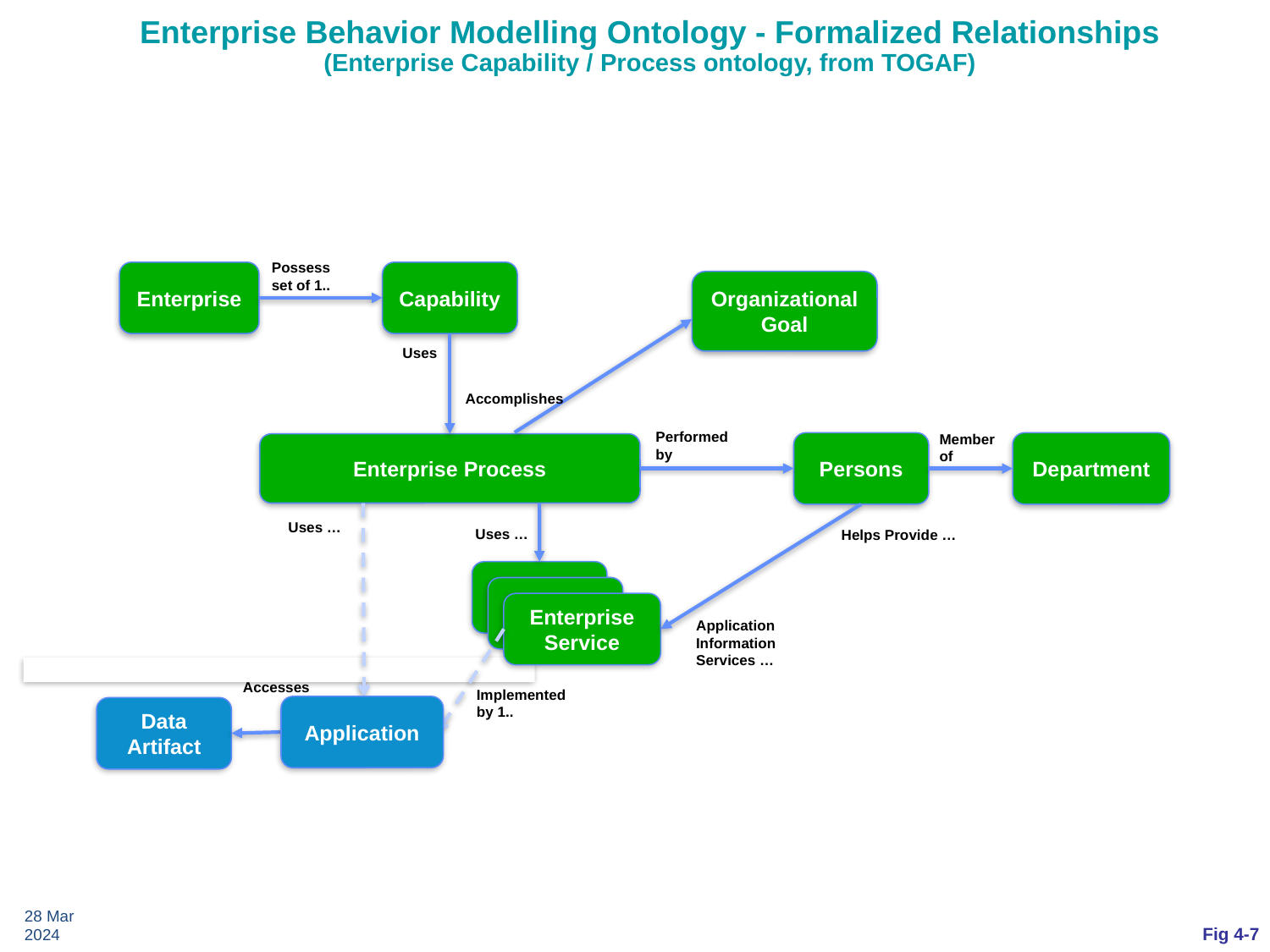

# Enterprise Behavior Modelling Ontology - Formalized Relationships (Enterprise Capability / Process ontology, from TOGAF)
Possess set of 1..
Enterprise
Capability
Organizational Goal
Uses
Accomplishes
Performed
by
Member
of
Persons
Department
Enterprise Process
Uses …
Uses …
Helps Provide …

Enterprise
Service
Application
Information
Services …

Accesses
Implemented by 1..
Application
Data Artifact
28 Mar 2024
Fig 4-7